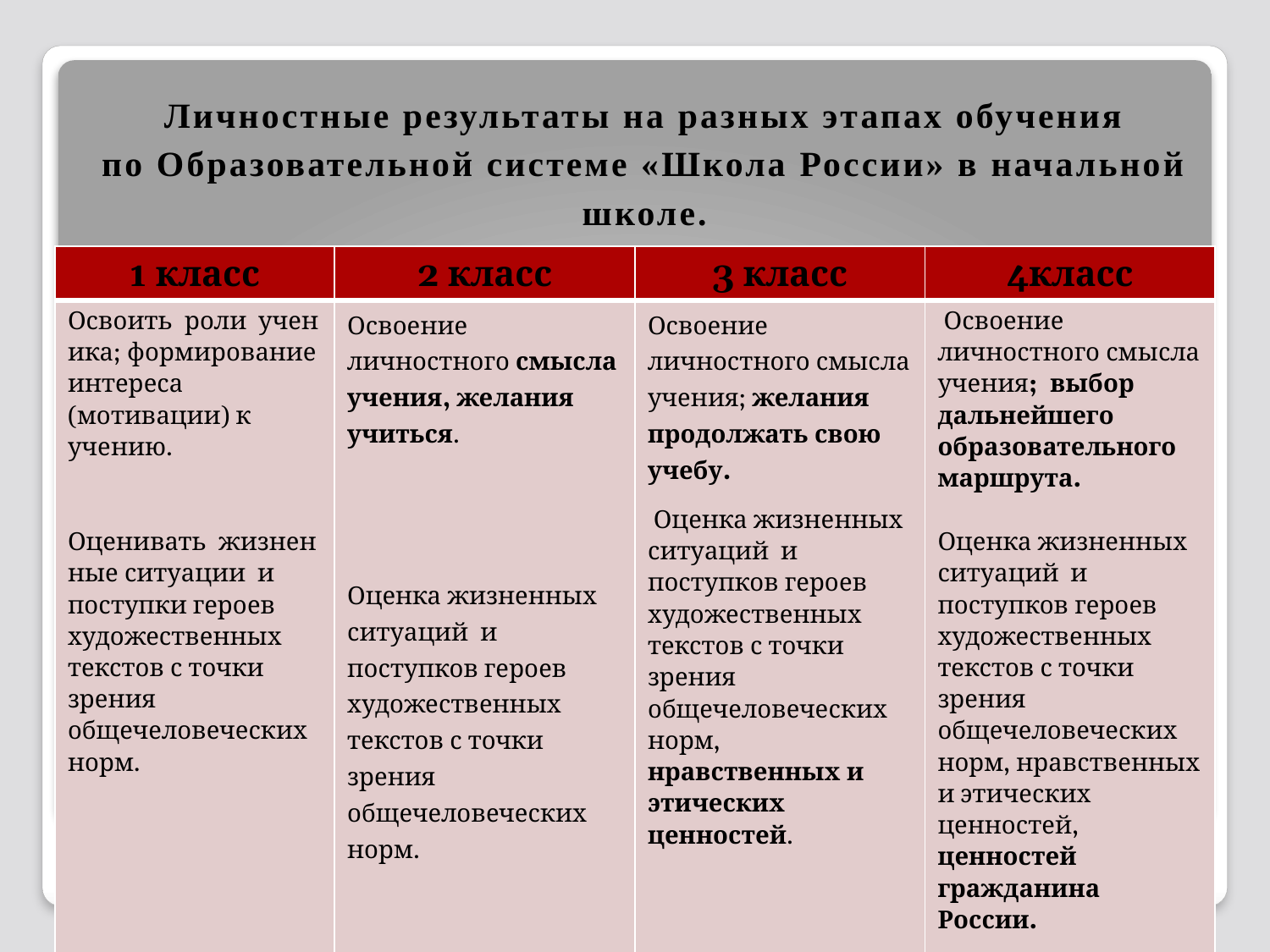

Личностные результаты на разных этапах обучения
по Образовательной системе «Школа России» в начальной школе.

| 1 класс | 2 класс | 3 класс | 4класс |
| --- | --- | --- | --- |
| Освоить  роли  ученика; формирование интереса (мотивации) к учению. Оценивать  жизненные ситуации  и поступки героев художественных текстов с точки зрения общечеловеческих норм. | Освоение личностного смысла учения, желания учиться. Оценка жизненных ситуаций  и поступков героев художественных текстов с точки зрения общечеловеческих норм. | Освоение личностного смысла учения; желания продолжать свою учебу. Оценка жизненных ситуаций  и поступков героев художественных текстов с точки зрения общечеловеческих норм, нравственных и этических ценностей. | Освоение личностного смысла учения;  выбор дальнейшего образовательного маршрута. Оценка жизненных ситуаций  и поступков героев художественных текстов с точки зрения общечеловеческих норм, нравственных и этических ценностей, ценностей гражданина России. |